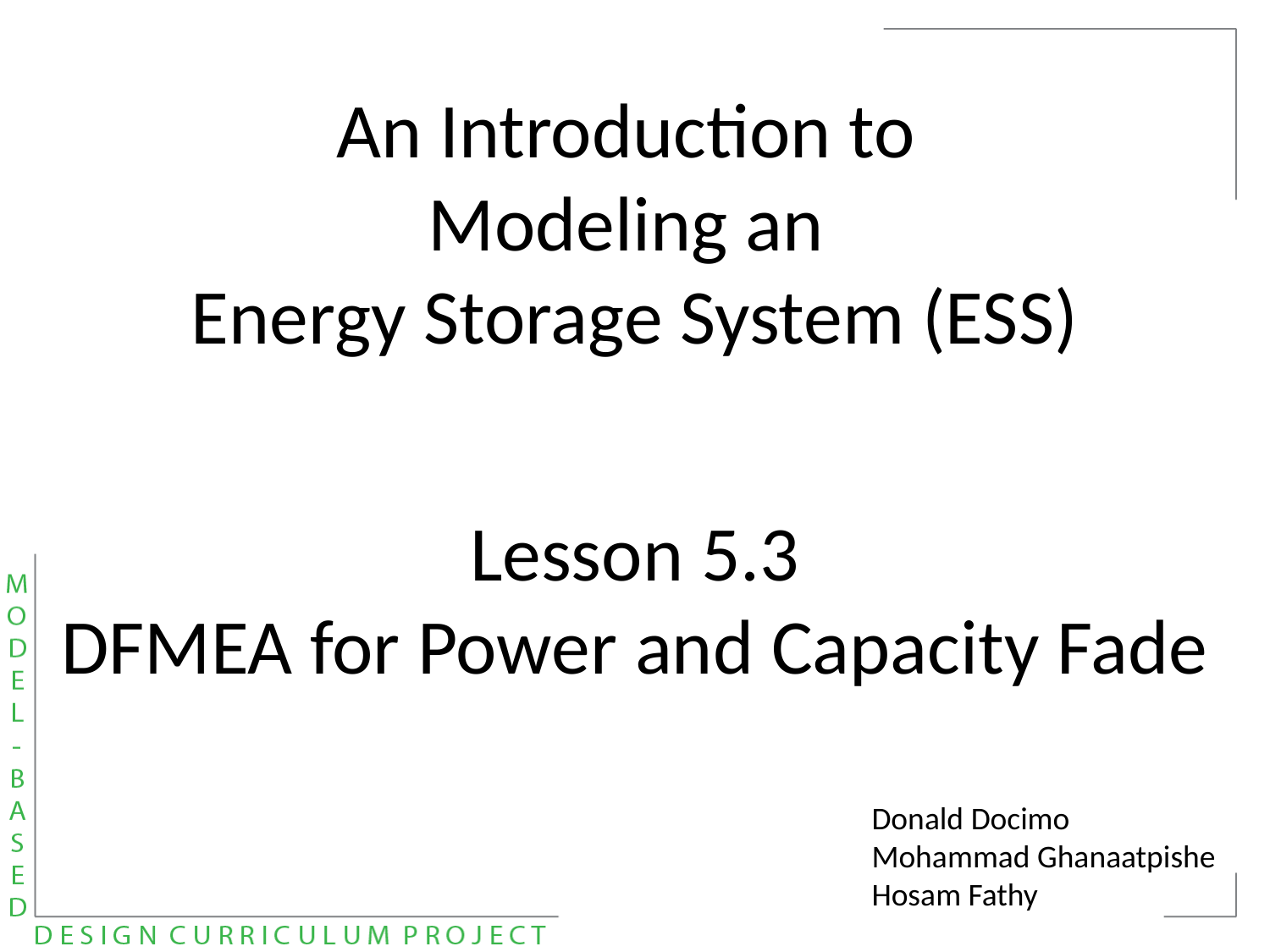

An Introduction to
Modeling an
Energy Storage System (ESS)
Lesson 5.3
DFMEA for Power and Capacity Fade
Donald Docimo
Mohammad Ghanaatpishe
Hosam Fathy